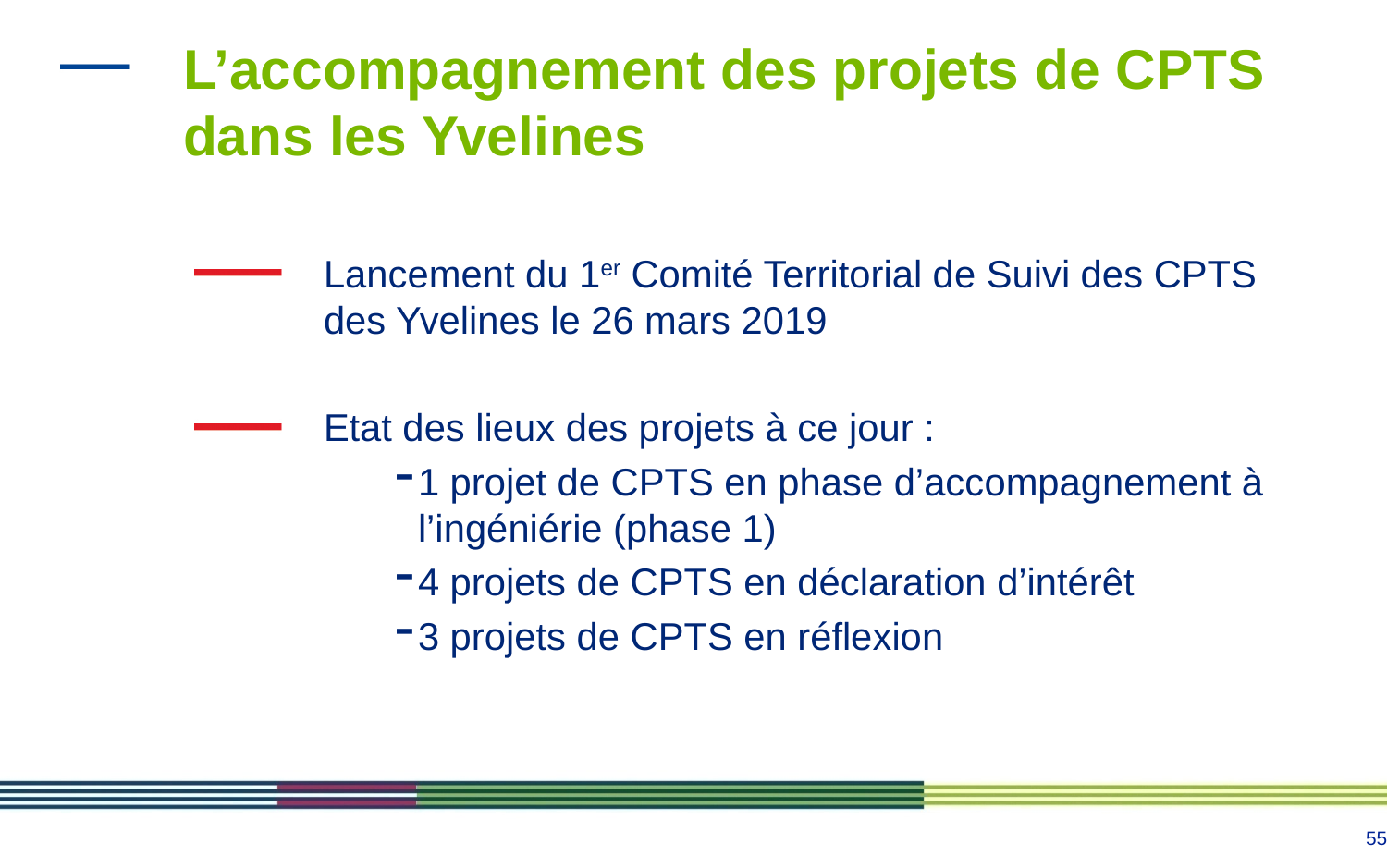

# L’accompagnement des projets de CPTS dans les Yvelines
Lancement du 1er Comité Territorial de Suivi des CPTS des Yvelines le 26 mars 2019

Etat des lieux des projets à ce jour :
1 projet de CPTS en phase d’accompagnement à l’ingéniérie (phase 1)
4 projets de CPTS en déclaration d’intérêt
3 projets de CPTS en réflexion